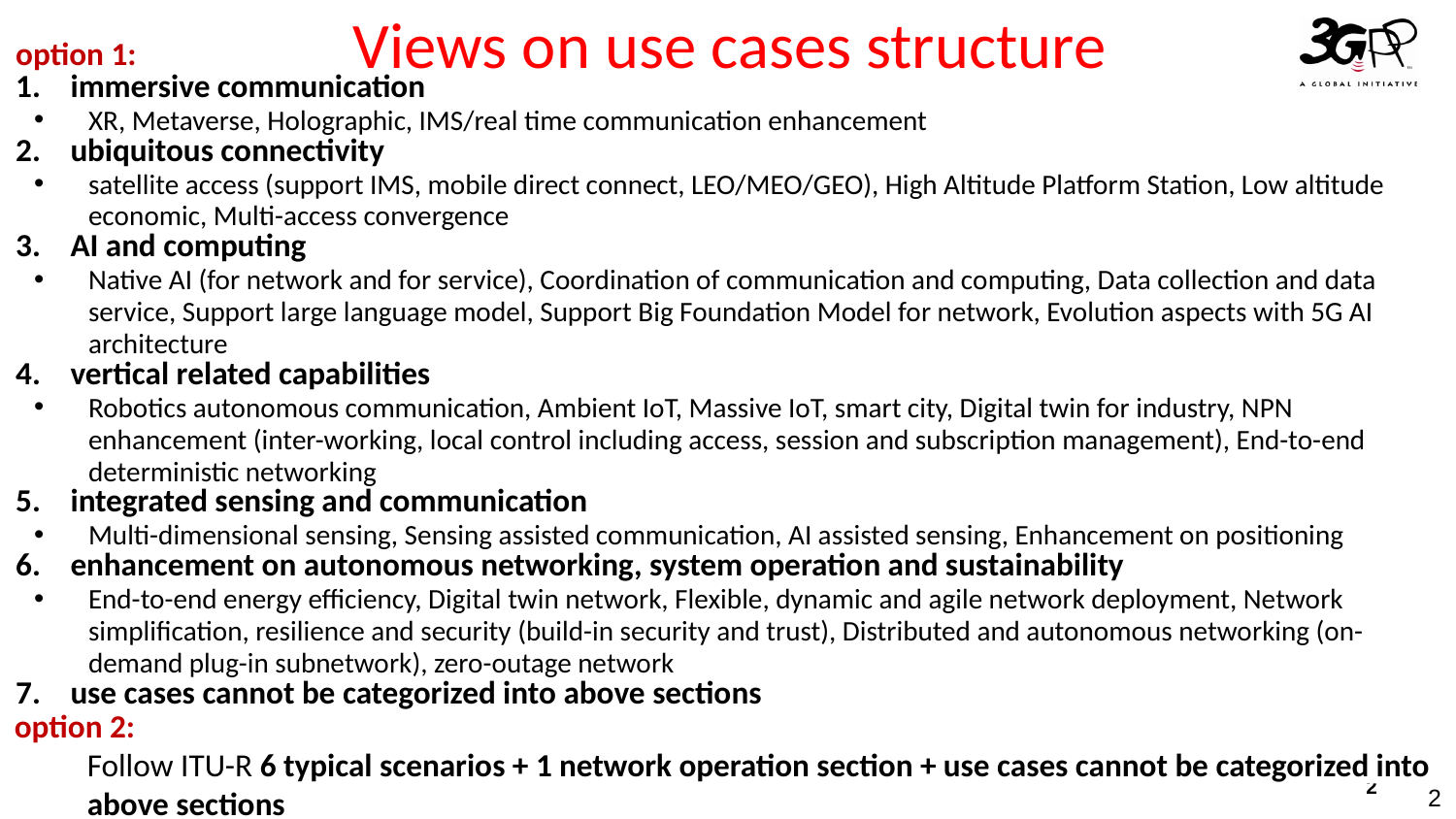

Views on use cases structure
option 1:
immersive communication
XR, Metaverse, Holographic, IMS/real time communication enhancement
ubiquitous connectivity
satellite access (support IMS, mobile direct connect, LEO/MEO/GEO), High Altitude Platform Station, Low altitude economic, Multi-access convergence
AI and computing
Native AI (for network and for service), Coordination of communication and computing, Data collection and data service, Support large language model, Support Big Foundation Model for network, Evolution aspects with 5G AI architecture
vertical related capabilities
Robotics autonomous communication, Ambient IoT, Massive IoT, smart city, Digital twin for industry, NPN enhancement (inter-working, local control including access, session and subscription management), End-to-end deterministic networking
integrated sensing and communication
Multi-dimensional sensing, Sensing assisted communication, AI assisted sensing, Enhancement on positioning
enhancement on autonomous networking, system operation and sustainability
End-to-end energy efficiency, Digital twin network, Flexible, dynamic and agile network deployment, Network simplification, resilience and security (build-in security and trust), Distributed and autonomous networking (on-demand plug-in subnetwork), zero-outage network
use cases cannot be categorized into above sections
option 2:
Follow ITU-R 6 typical scenarios + 1 network operation section + use cases cannot be categorized into above sections